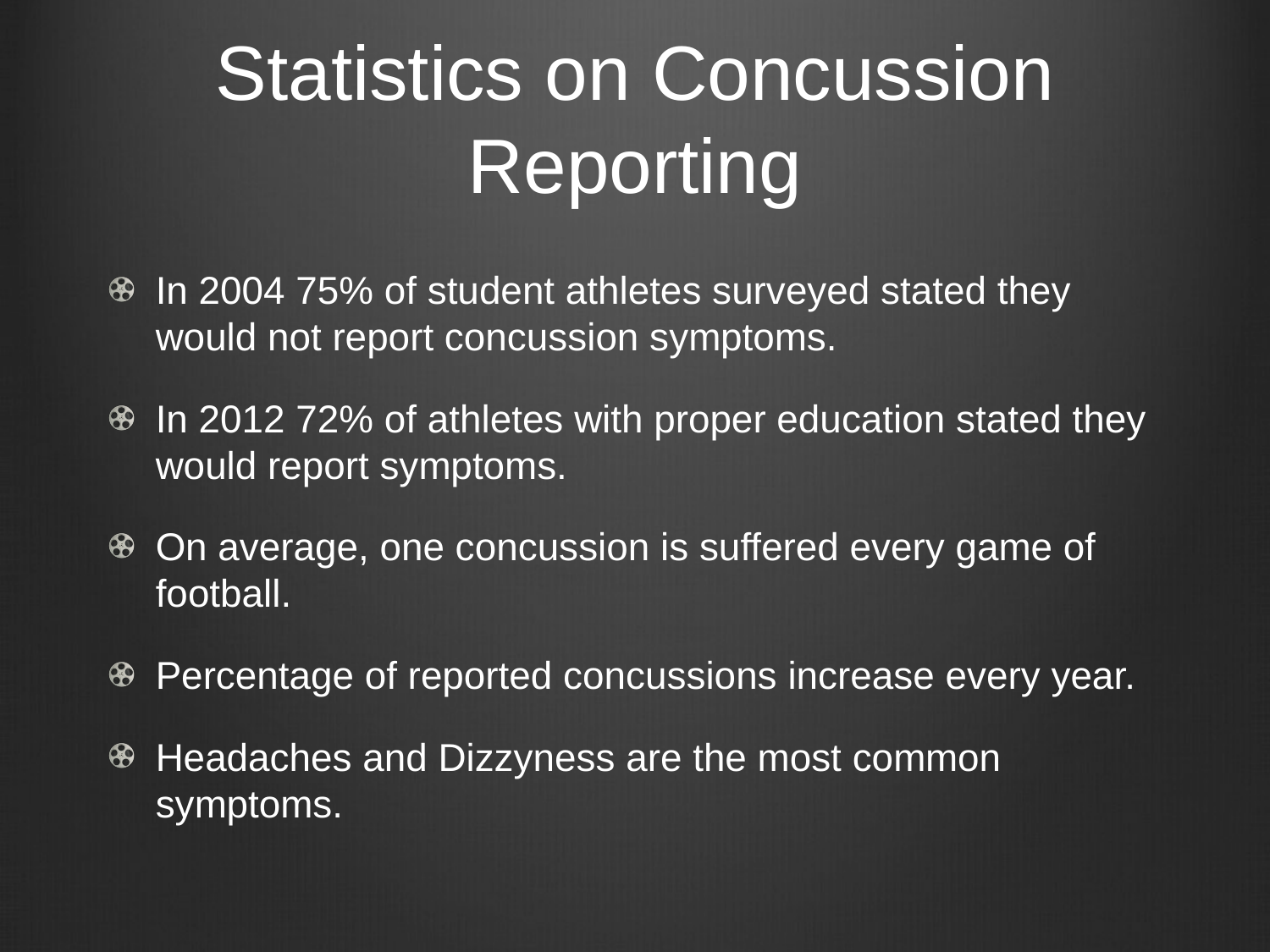

# Statistics on Concussion Reporting
In 2004 75% of student athletes surveyed stated they would not report concussion symptoms.
In 2012 72% of athletes with proper education stated they would report symptoms.
On average, one concussion is suffered every game of football.
Percentage of reported concussions increase every year.
Headaches and Dizzyness are the most common symptoms.